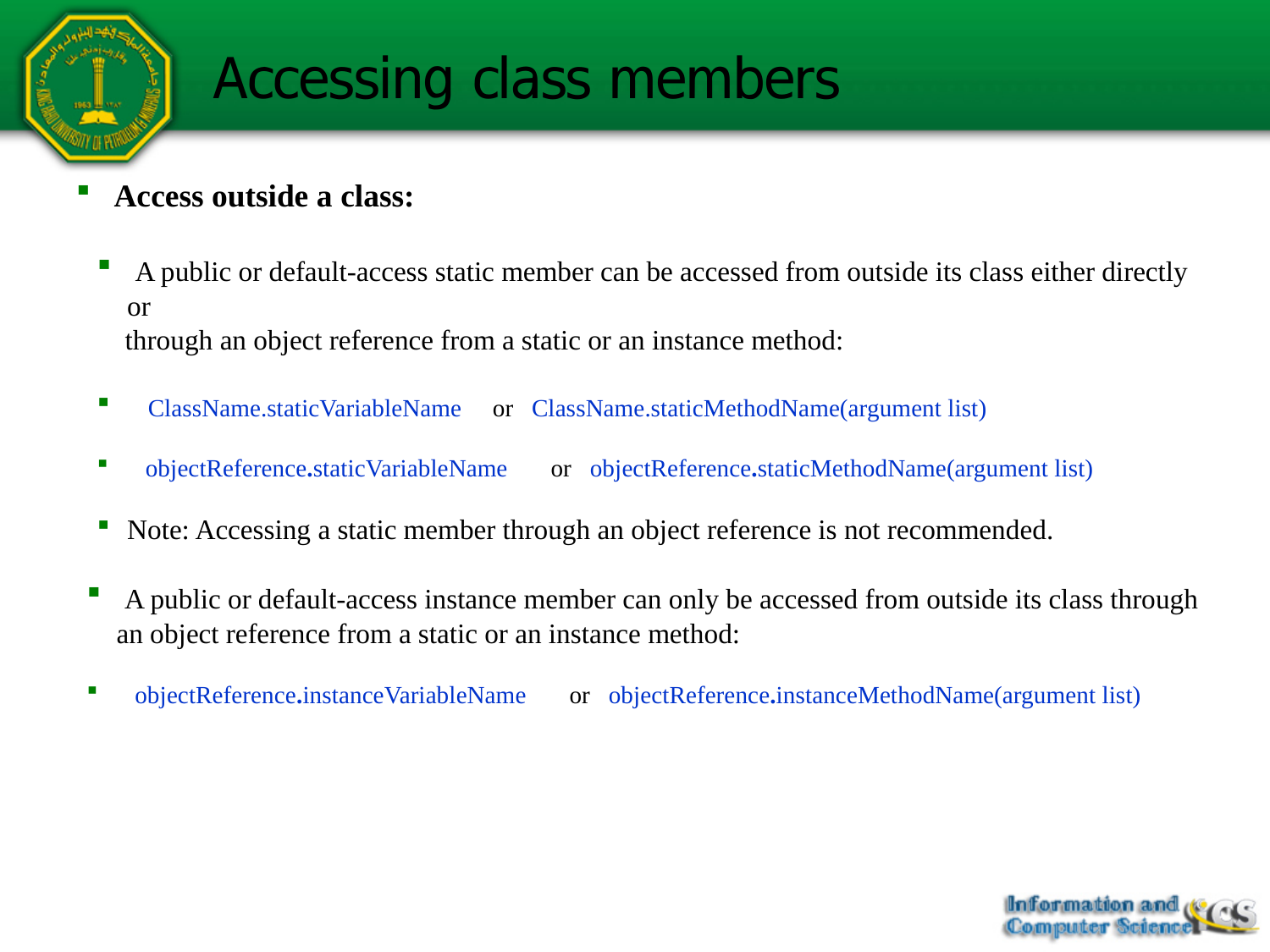

# Accessing class members
 Access outside a class:
 A public or default-access static member can be accessed from outside its class either directly or
    through an object reference from a static or an instance method:

   ClassName.staticVariableName     or   ClassName.staticMethodName(argument list)

   objectReference.staticVariableName       or   objectReference.staticMethodName(argument list)

Note: Accessing a static member through an object reference is not recommended.
 A public or default-access instance member can only be accessed from outside its class through an object reference from a static or an instance method:

   objectReference.instanceVariableName       or   objectReference.instanceMethodName(argument list)